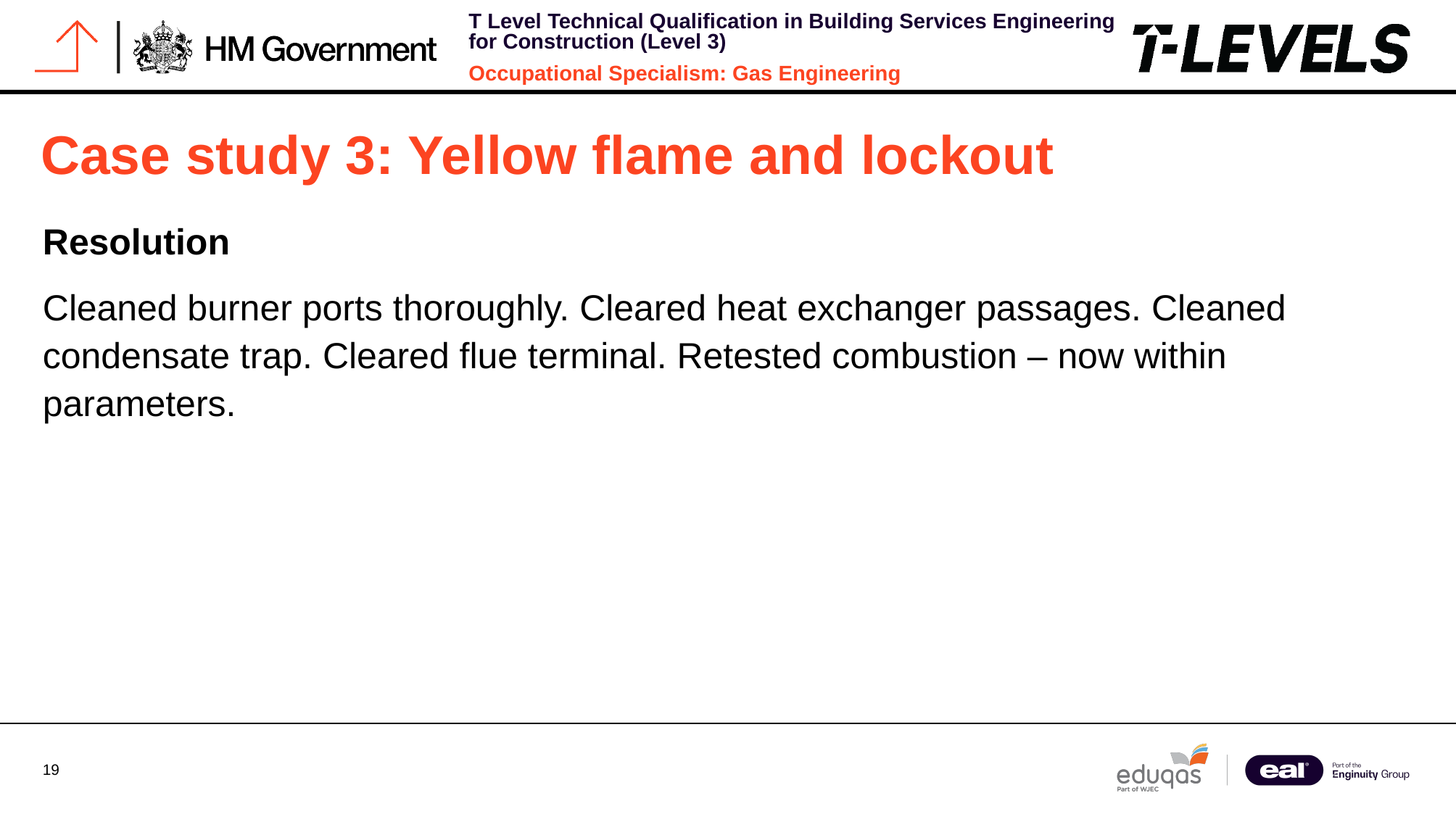

# Case study 3: Yellow flame and lockout
Resolution
Cleaned burner ports thoroughly. Cleared heat exchanger passages. Cleaned condensate trap. Cleared flue terminal. Retested combustion – now within parameters.